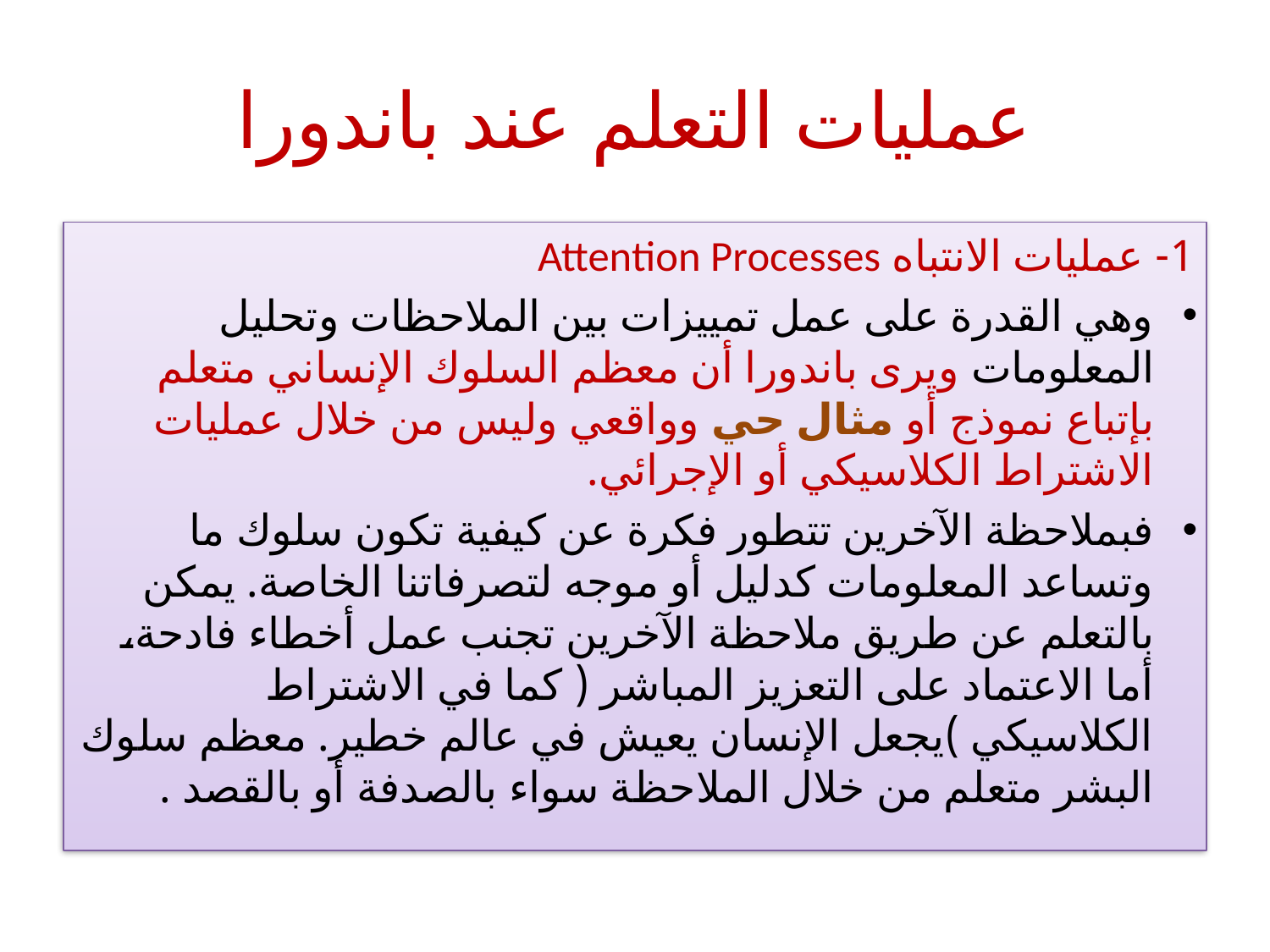

# عمليات التعلم عند باندورا
1- عمليات الانتباه Attention Processes
وهي القدرة على عمل تمييزات بين الملاحظات وتحليل المعلومات ويرى باندورا أن معظم السلوك الإنساني متعلم بإتباع نموذج أو مثال حي وواقعي وليس من خلال عمليات الاشتراط الكلاسيكي أو الإجرائي.
فبملاحظة الآخرين تتطور فكرة عن كيفية تكون سلوك ما وتساعد المعلومات كدليل أو موجه لتصرفاتنا الخاصة. يمكن بالتعلم عن طريق ملاحظة الآخرين تجنب عمل أخطاء فادحة، أما الاعتماد على التعزيز المباشر ( كما في الاشتراط الكلاسيكي )يجعل الإنسان يعيش في عالم خطير. معظم سلوك البشر متعلم من خلال الملاحظة سواء بالصدفة أو بالقصد .